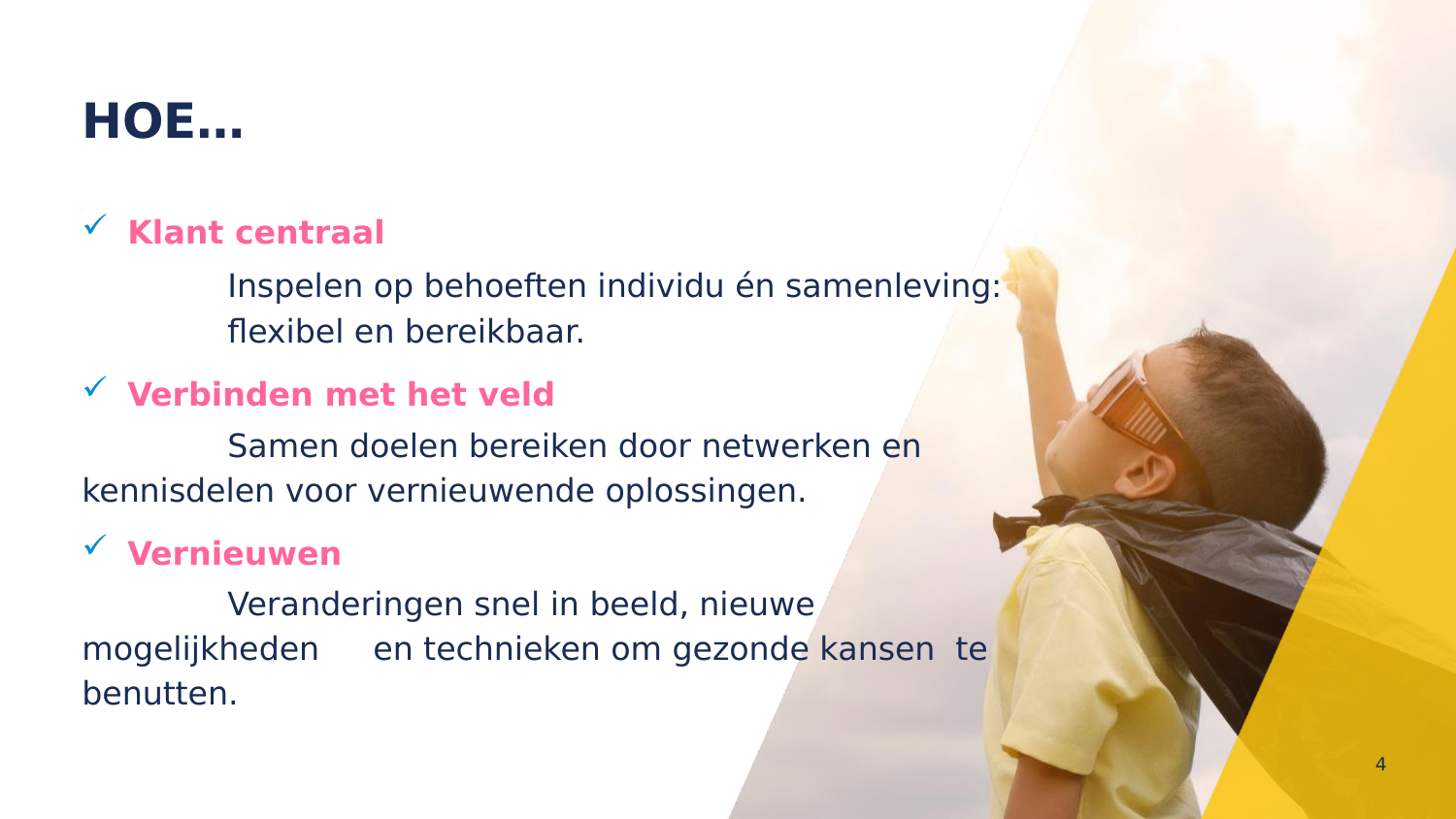

HOE…
Klant centraal
	Inspelen op behoeften individu én samenleving: 	flexibel en bereikbaar.
Verbinden met het veld
	Samen doelen bereiken door netwerken en 	kennisdelen voor vernieuwende oplossingen.
Vernieuwen
	Veranderingen snel in beeld, nieuwe mogelijkheden 	en technieken om gezonde kansen 	te benutten.